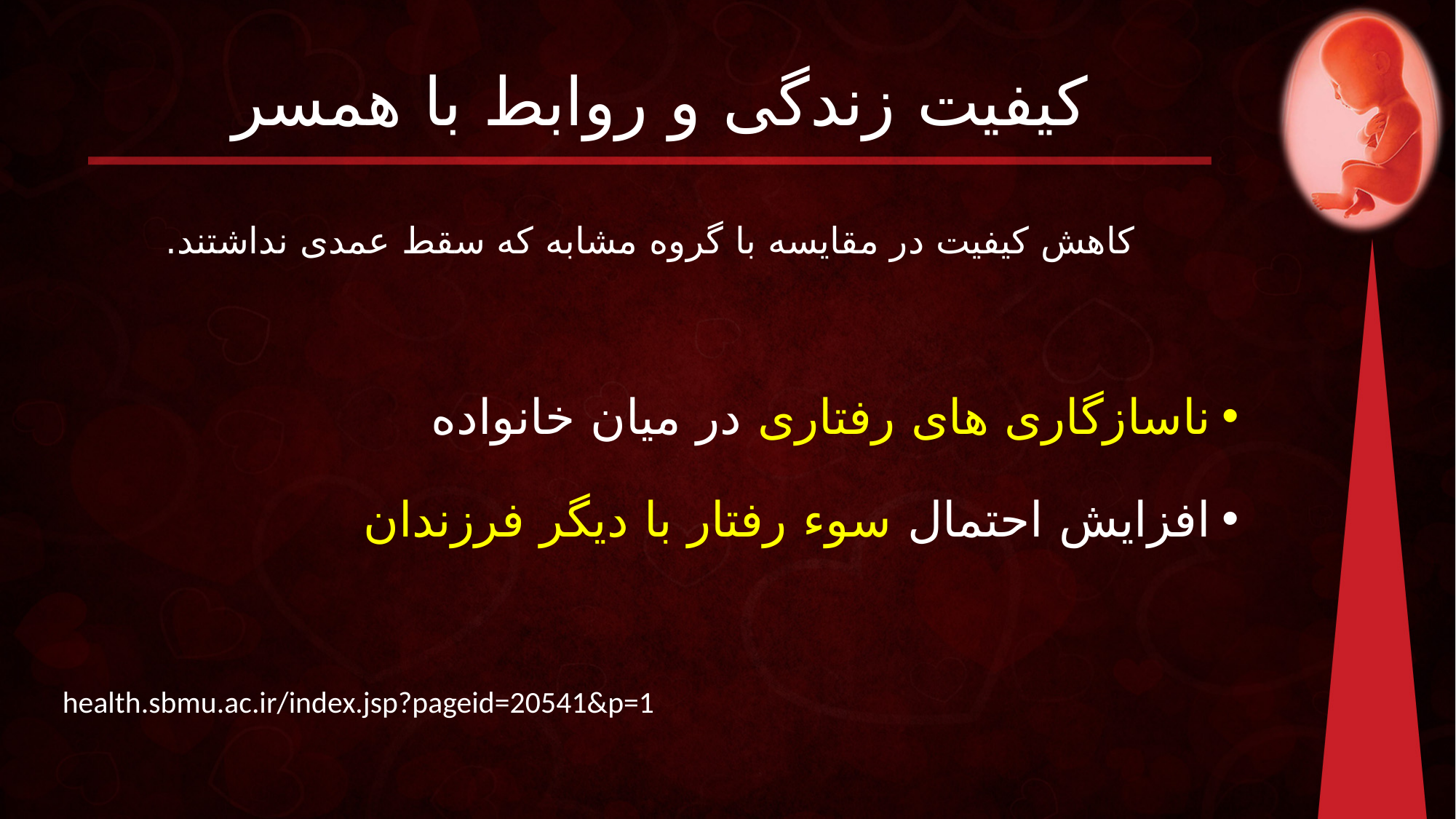

# کیفیت زندگی و روابط با همسر
کاهش کیفیت در مقایسه با گروه مشابه که سقط عمدی نداشتند.

ناسازگاری های رفتاری در میان خانواده
افزایش احتمال سوء رفتار با دیگر فرزندان

health.sbmu.ac.ir/index.jsp?pageid=20541&p=1